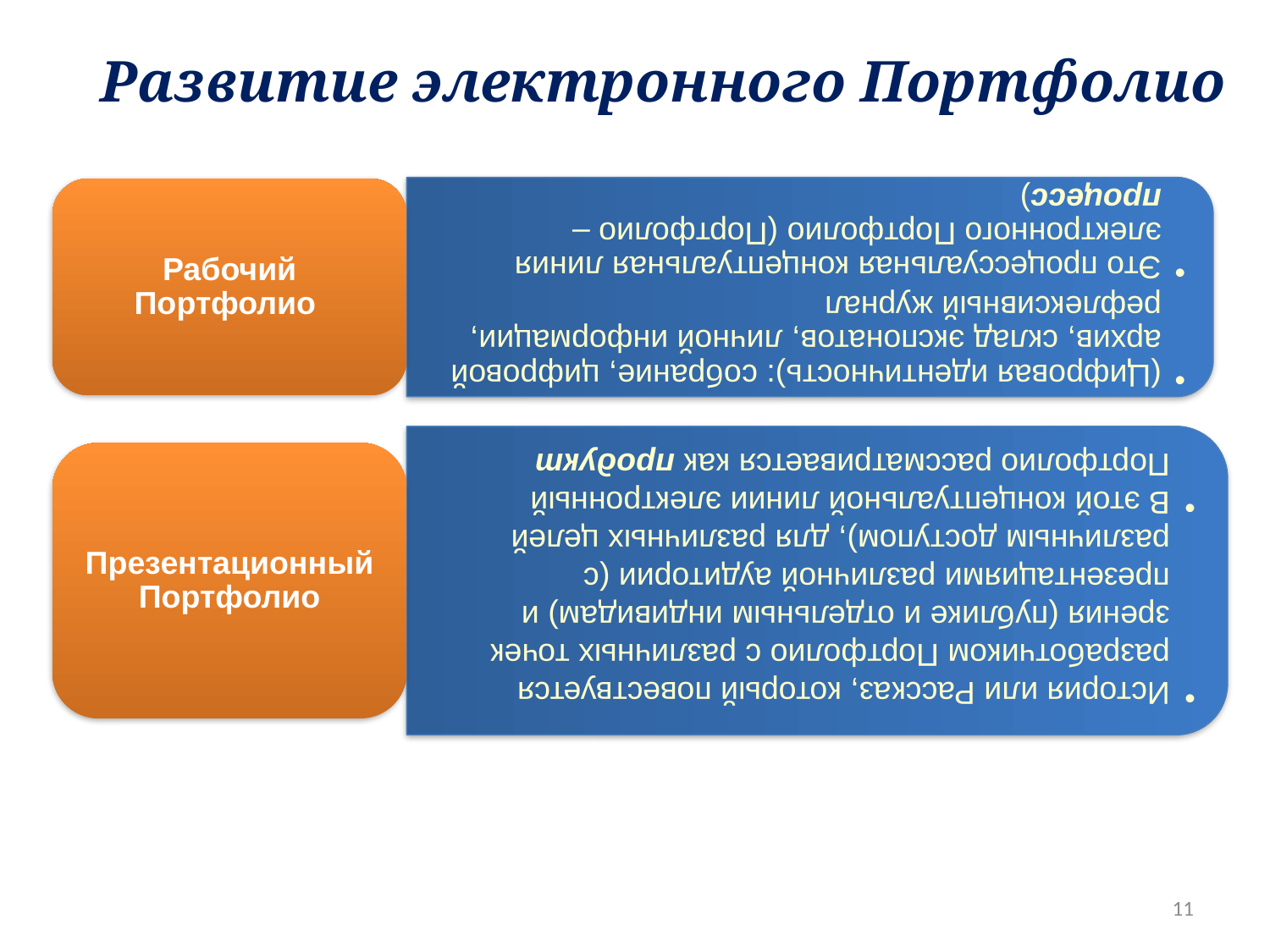

Развитие электронного Портфолио
(Цифровая идентичность): собрание, цифровой архив, склад экспонатов, личной информации, рефлексивный журнал
Это процессуальная концептуальная линия электронного Портфолио (Портфолио – процесс)
Рабочий Портфолио
История или Рассказ, который повествуется разработчиком Портфолио с различных точек зрения (публике и отдельным индивидам) и презентациями различной аудитории (с различным доступом), для различных целей
В этой концептуальной линии электронный Портфолио рассматривается как продукт
Презентационный Портфолио
11
11